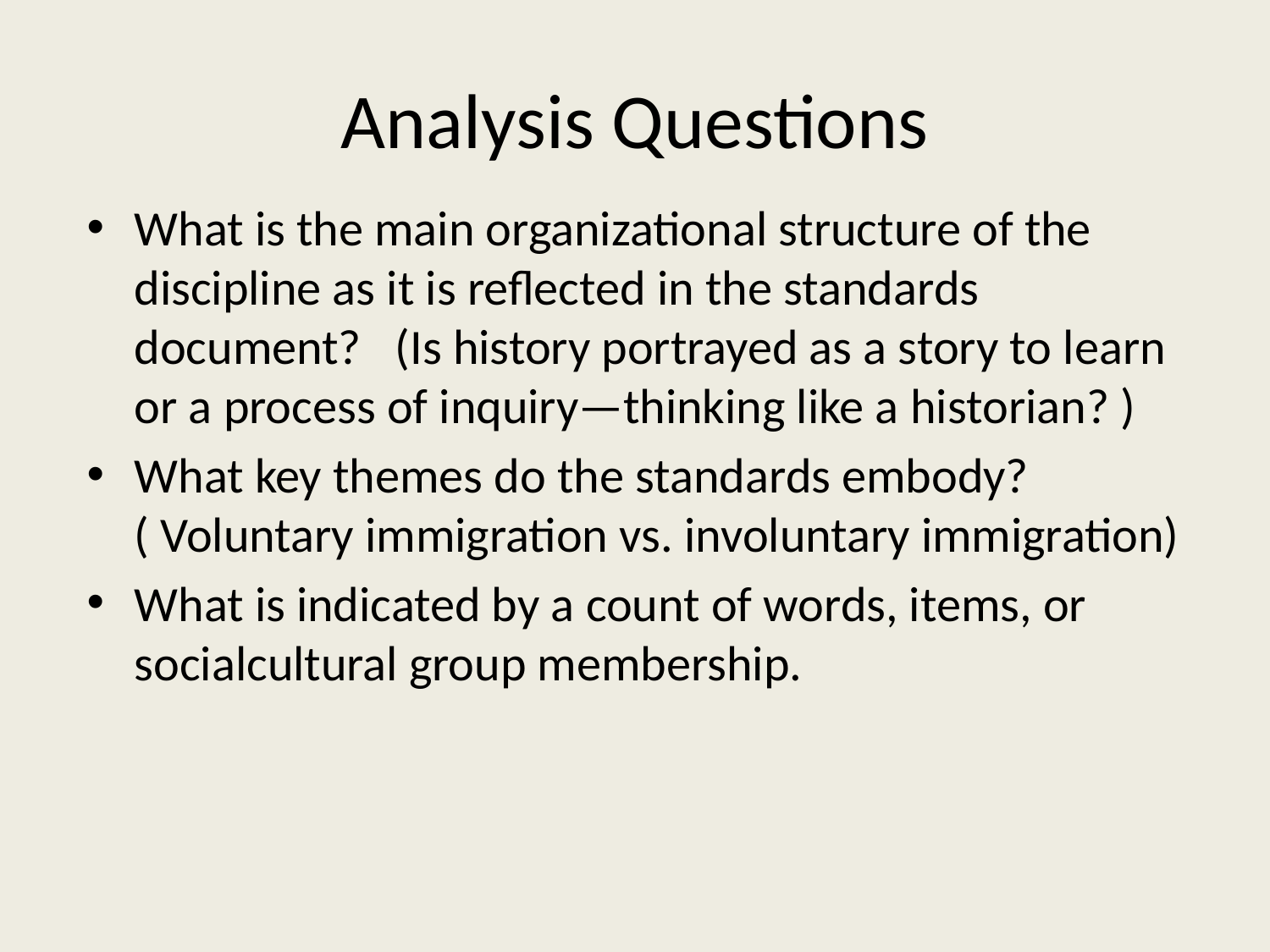

# Analysis Questions
What is the main organizational structure of the discipline as it is reflected in the standards document?   (Is history portrayed as a story to learn or a process of inquiry—thinking like a historian? )
What key themes do the standards embody?
( Voluntary immigration vs. involuntary immigration)
What is indicated by a count of words, items, or socialcultural group membership.